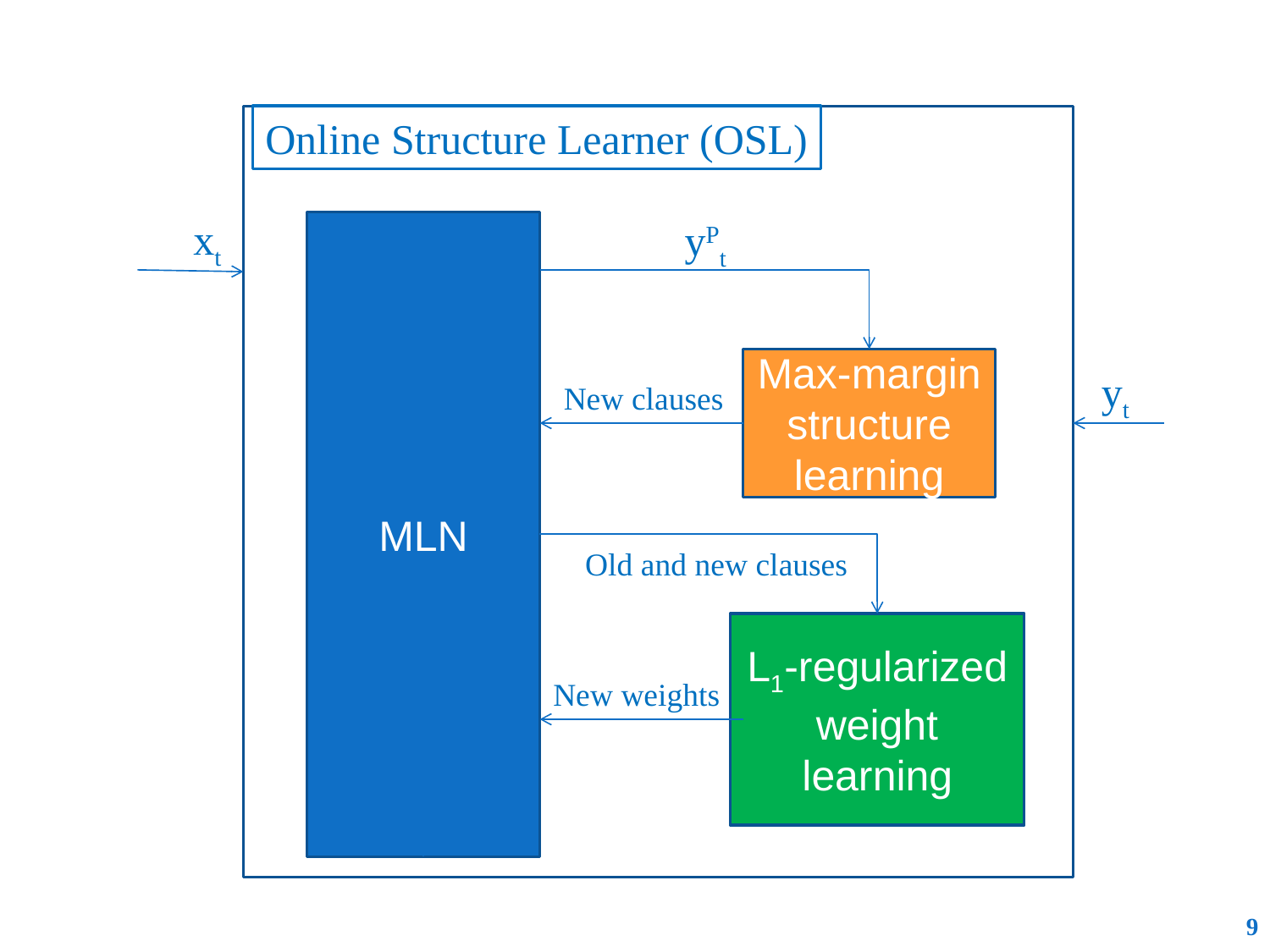

Online Structure Learner (OSL)

xt
yPt
MLN
Max-margin structure learning
yt
New clauses
Old and new clauses
L1-regularized
weight learning
New weights
9